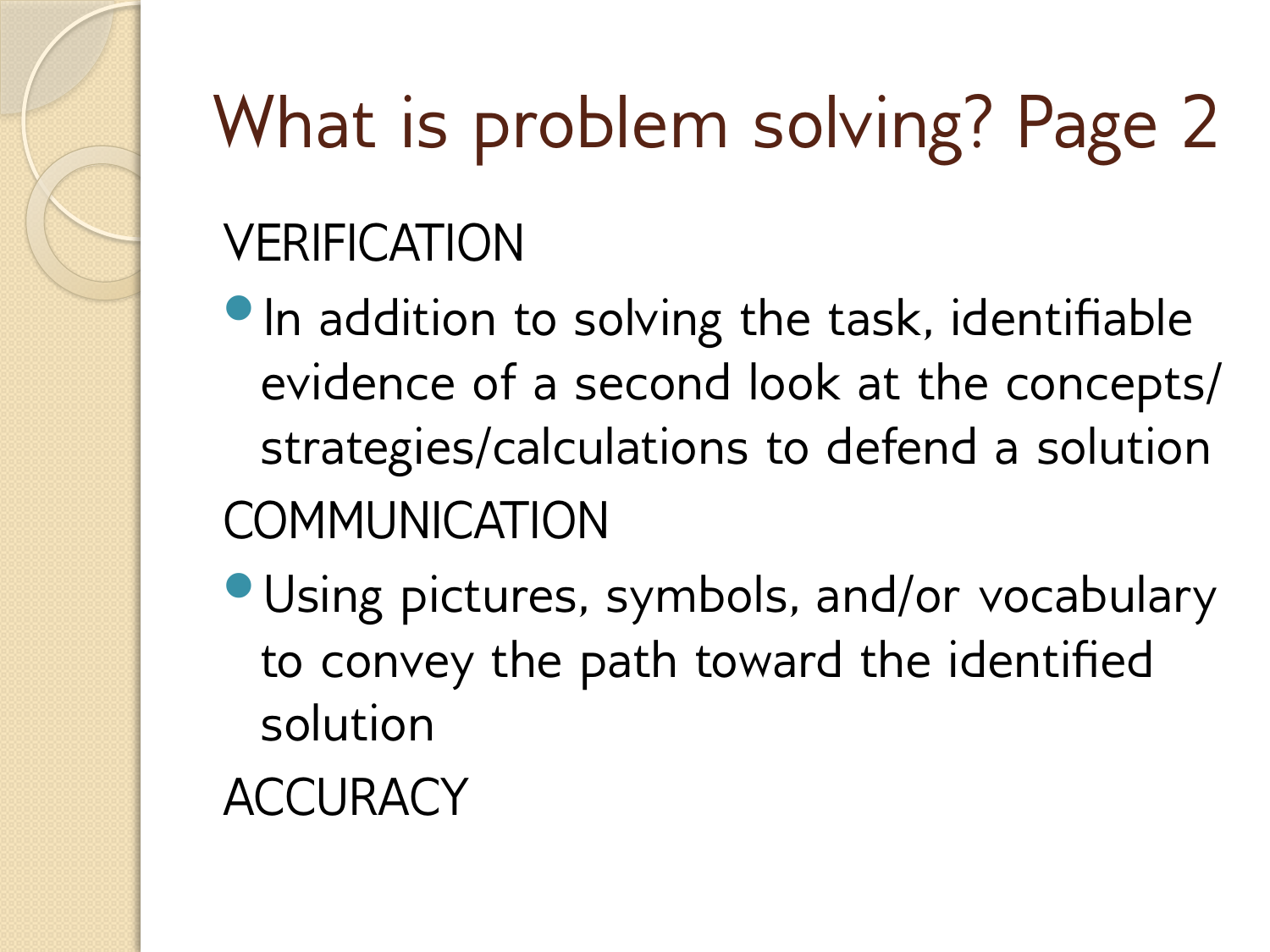

# What is problem solving? Page 2
VERIFICATION
In addition to solving the task, identifiable evidence of a second look at the concepts/ strategies/calculations to defend a solution
COMMUNICATION
Using pictures, symbols, and/or vocabulary to convey the path toward the identified solution
ACCURACY